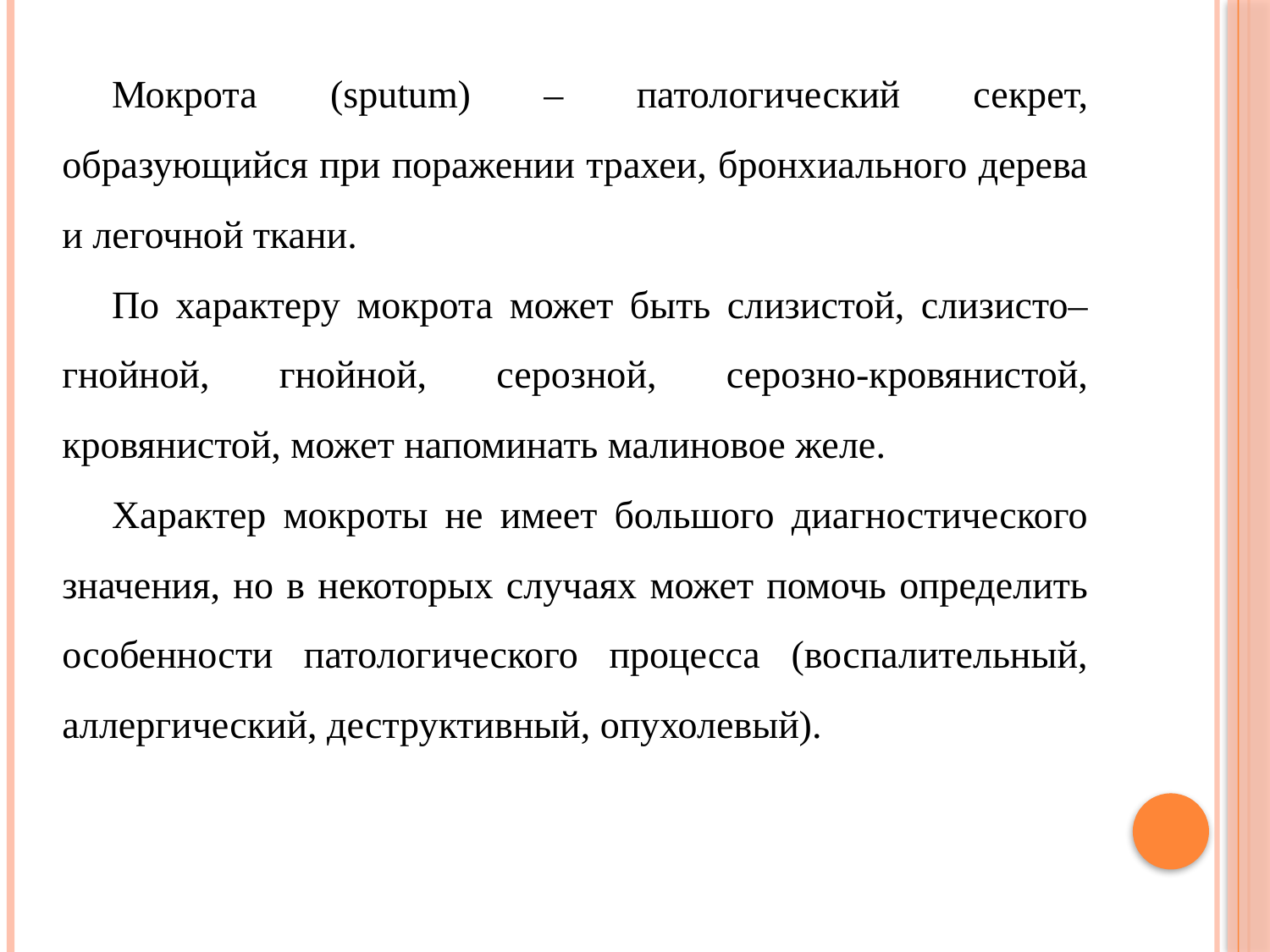

Мокрота (sputum) – патологический секрет, образующийся при поражении трахеи, бронхиального дерева и легочной ткани.
По характеру мокрота может быть слизистой, слизисто–гнойной, гнойной, серозной, серозно-кровянистой, кровянистой, может напоминать малиновое желе.
Характер мокроты не имеет большого диагностического
значения, но в некоторых случаях может помочь определить особенности патологического процесса (воспалительный, аллергический, деструктивный, опухолевый).